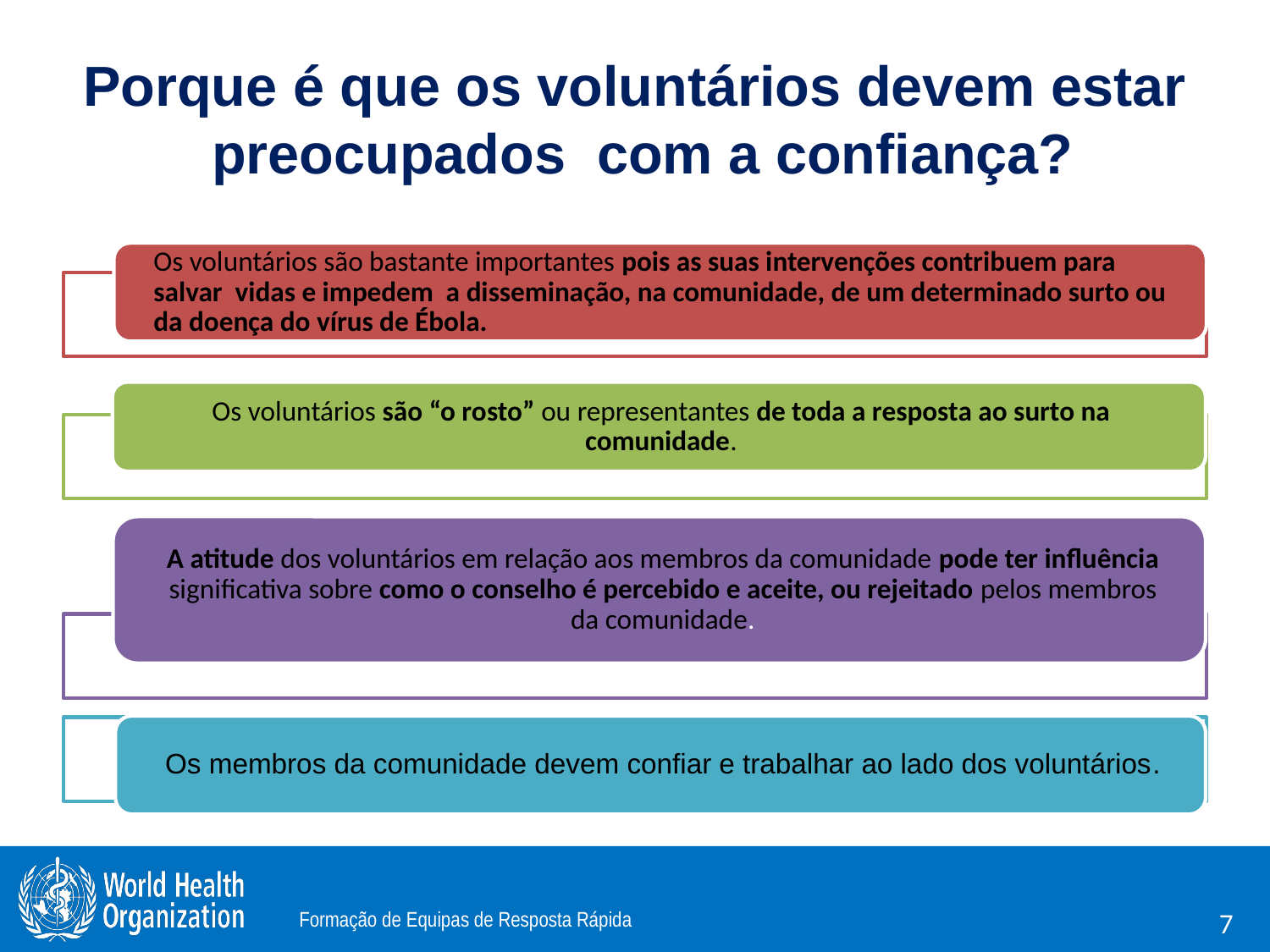

# Porque é que os voluntários devem estar  preocupados  com a confiança?
Os voluntários são bastante importantes pois as suas intervenções contribuem para salvar  vidas e impedem  a disseminação, na comunidade, de um determinado surto ou da doença do vírus de Ébola.
Os voluntários são “o rosto” ou representantes de toda a resposta ao surto na comunidade.
A atitude dos voluntários em relação aos membros da comunidade pode ter influência significativa sobre como o conselho é percebido e aceite, ou rejeitado pelos membros da comunidade.
Os membros da comunidade devem confiar e trabalhar ao lado dos voluntários.